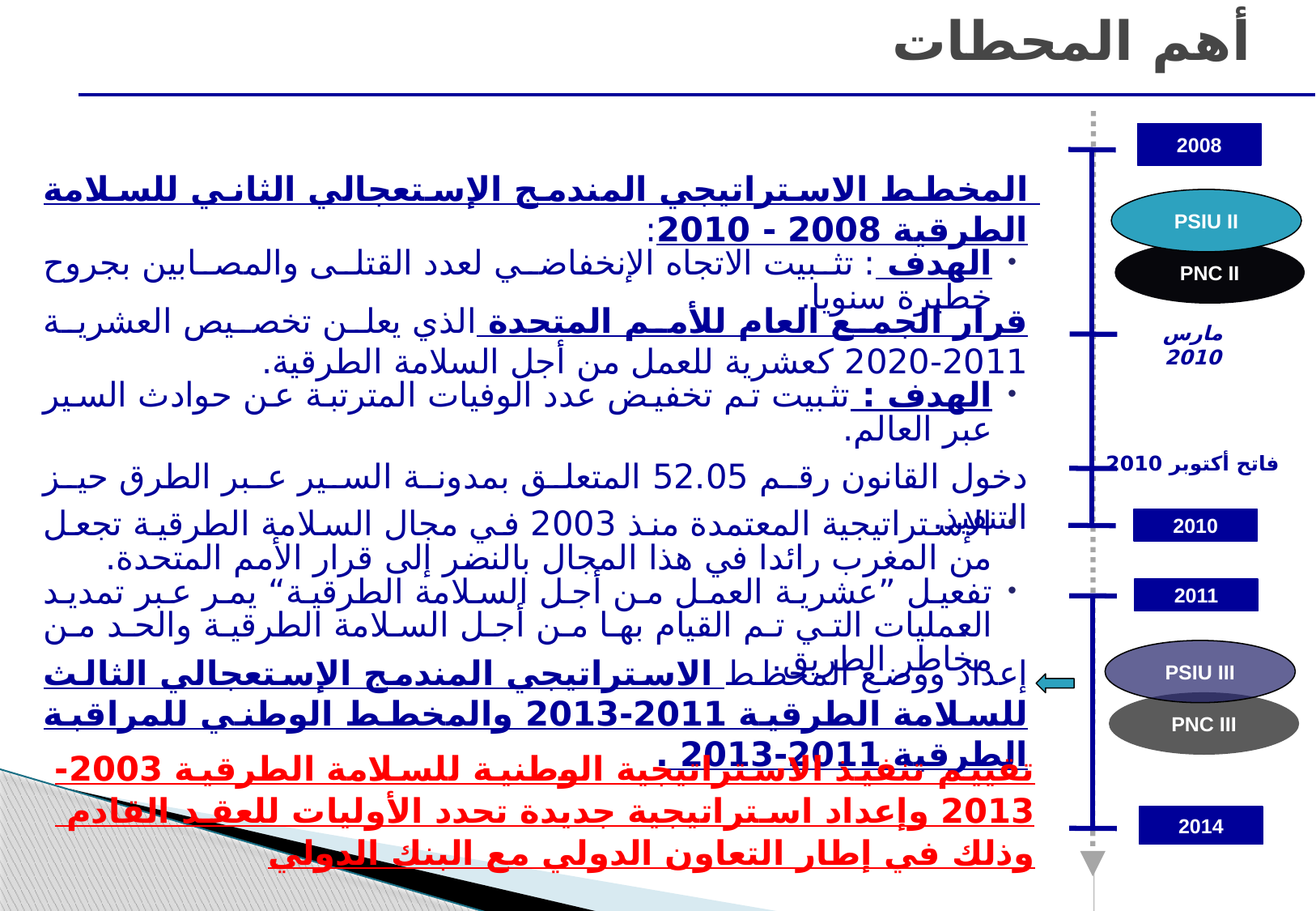

أهم المحطات
2008
المخطط الاستراتيجي المندمج الإستعجالي الثاني للسلامة الطرقية 2008 - 2010:
الهدف : تثبيت الاتجاه الإنخفاضي لعدد القتلى والمصابين بجروح خطيرة سنويا.
PSIU II
PNC II
قرار الجمع العام للأمم المتحدة الذي يعلن تخصيص العشرية 2011-2020 كعشرية للعمل من أجل السلامة الطرقية.
الهدف : تثبيت تم تخفيض عدد الوفيات المترتبة عن حوادث السير عبر العالم.
مارس 2010
فاتح أكتوبر 2010
دخول القانون رقم 52.05 المتعلق بمدونة السير عبر الطرق حيز التنفيذ.
الإستراتيجية المعتمدة منذ 2003 في مجال السلامة الطرقية تجعل من المغرب رائدا في هذا المجال بالنضر إلى قرار الأمم المتحدة.
تفعيل ”عشرية العمل من أجل السلامة الطرقية“ يمر عبر تمديد العمليات التي تم القيام بها من أجل السلامة الطرقية والحد من مخاطر الطريق.
2010
2011
PSIU III
إعداد ووضع المخطط الاستراتيجي المندمج الإستعجالي الثالث للسلامة الطرقية 2011-2013 والمخطط الوطني للمراقبة الطرقية 2011-2013 .

PNC III
تقييم تنفيذ الاستراتيجية الوطنية للسلامة الطرقية 2003-2013 وإعداد استراتيجية جديدة تحدد الأوليات للعقد القادم  وذلك في إطار التعاون الدولي مع البنك الدولي

2014